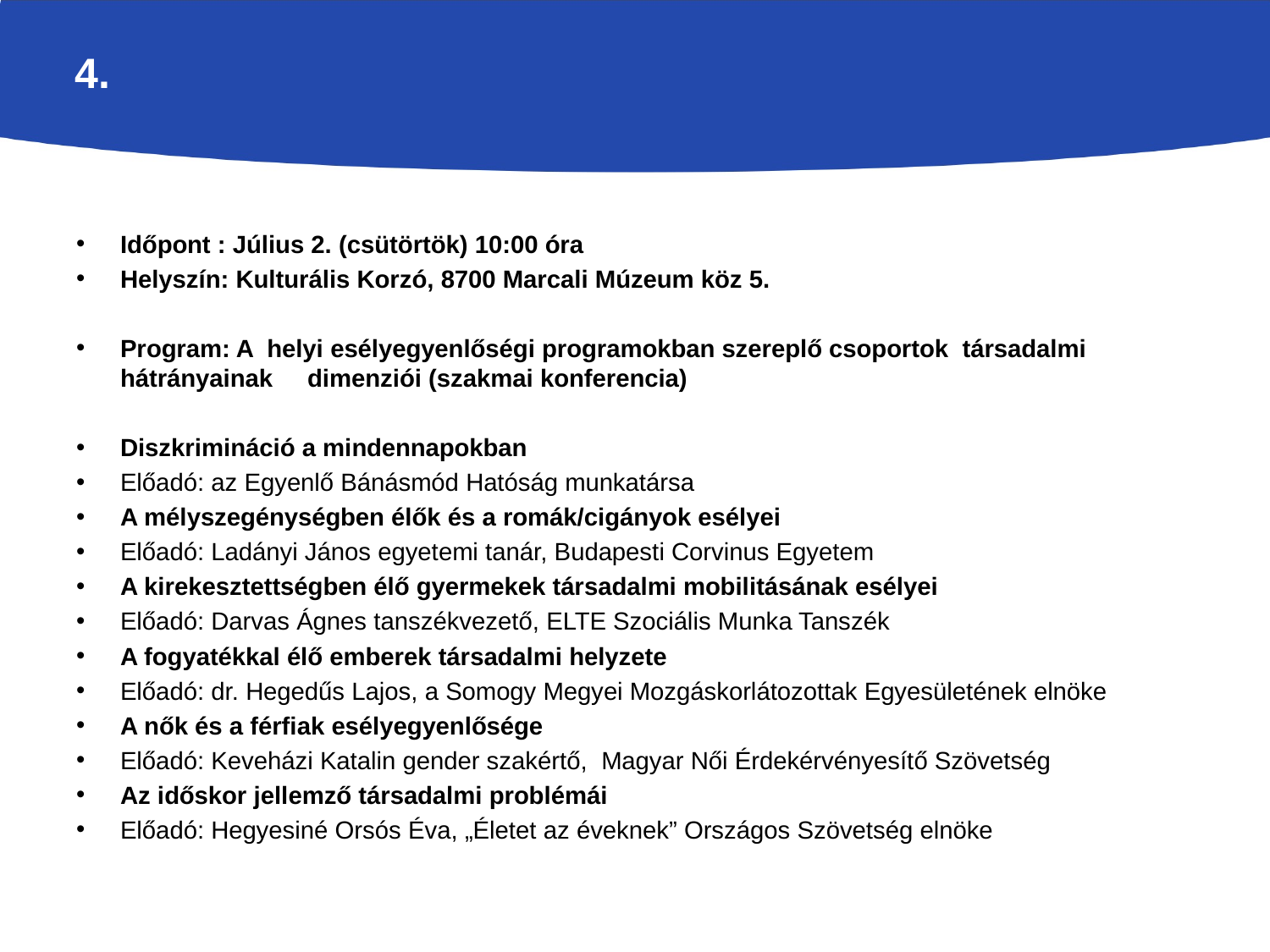

# 4.
Időpont : Július 2. (csütörtök) 10:00 óra
Helyszín: Kulturális Korzó, 8700 Marcali Múzeum köz 5.

Program: A  helyi esélyegyenlőségi programokban szereplő csoportok  társadalmi hátrányainak     dimenziói (szakmai konferencia)

Diszkrimináció a mindennapokban
Előadó: az Egyenlő Bánásmód Hatóság munkatársa
A mélyszegénységben élők és a romák/cigányok esélyei
Előadó: Ladányi János egyetemi tanár, Budapesti Corvinus Egyetem
A kirekesztettségben élő gyermekek társadalmi mobilitásának esélyei
Előadó: Darvas Ágnes tanszékvezető, ELTE Szociális Munka Tanszék
A fogyatékkal élő emberek társadalmi helyzete
Előadó: dr. Hegedűs Lajos, a Somogy Megyei Mozgáskorlátozottak Egyesületének elnöke
A nők és a férfiak esélyegyenlősége
Előadó: Keveházi Katalin gender szakértő,  Magyar Női Érdekérvényesítő Szövetség
Az időskor jellemző társadalmi problémái
Előadó: Hegyesiné Orsós Éva, „Életet az éveknek” Országos Szövetség elnöke